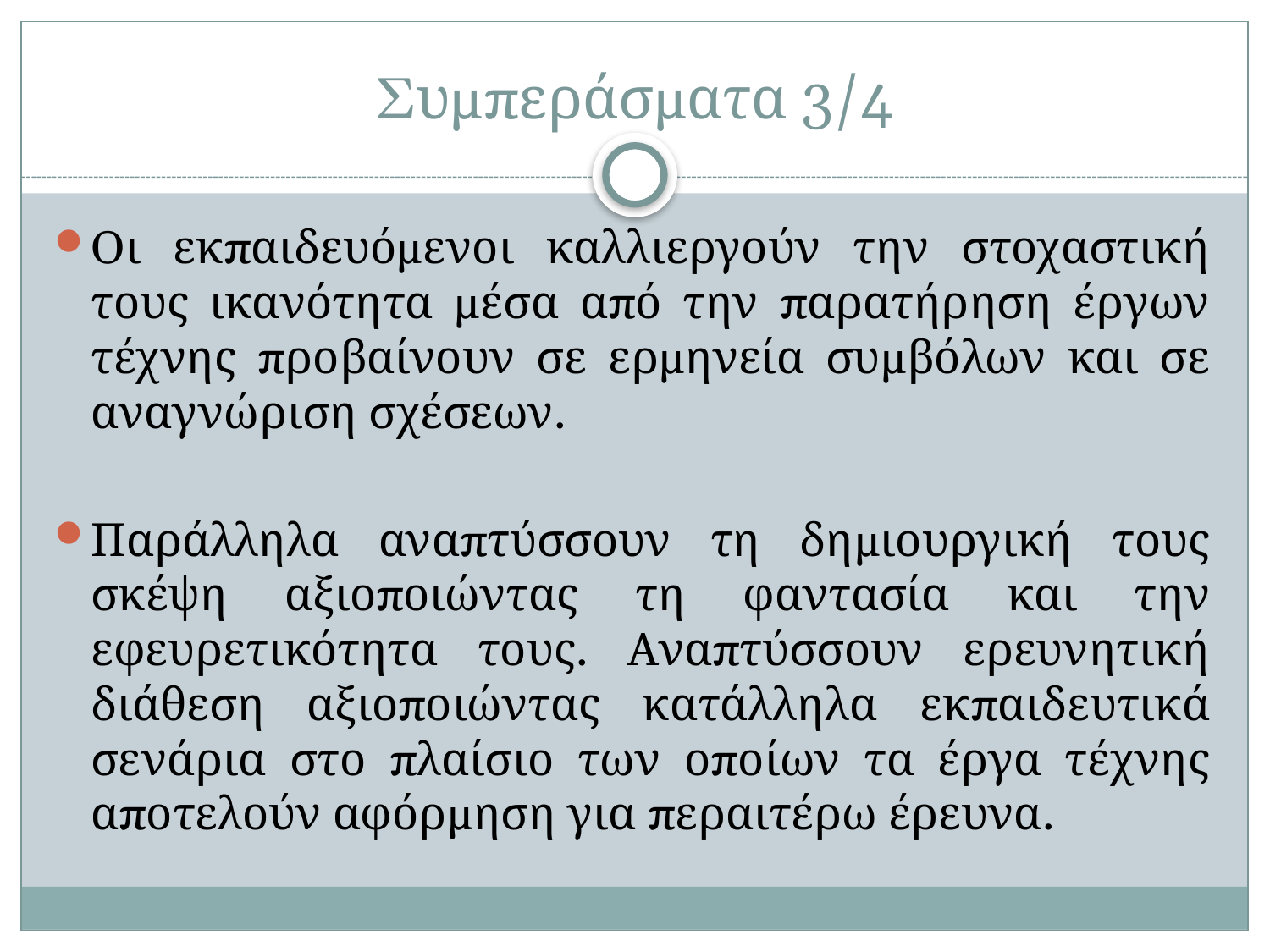

# Συμπεράσματα 3/4
Οι εκπαιδευόμενοι καλλιεργούν την στοχαστική τους ικανότητα μέσα από την παρατήρηση έργων τέχνης προβαίνουν σε ερμηνεία συμβόλων και σε αναγνώριση σχέσεων.

Παράλληλα αναπτύσσουν τη δημιουργική τους σκέψη αξιοποιώντας τη φαντασία και την εφευρετικότητα τους. Αναπτύσσουν ερευνητική διάθεση αξιοποιώντας κατάλληλα εκπαιδευτικά σενάρια στο πλαίσιο των οποίων τα έργα τέχνης αποτελούν αφόρμηση για περαιτέρω έρευνα.